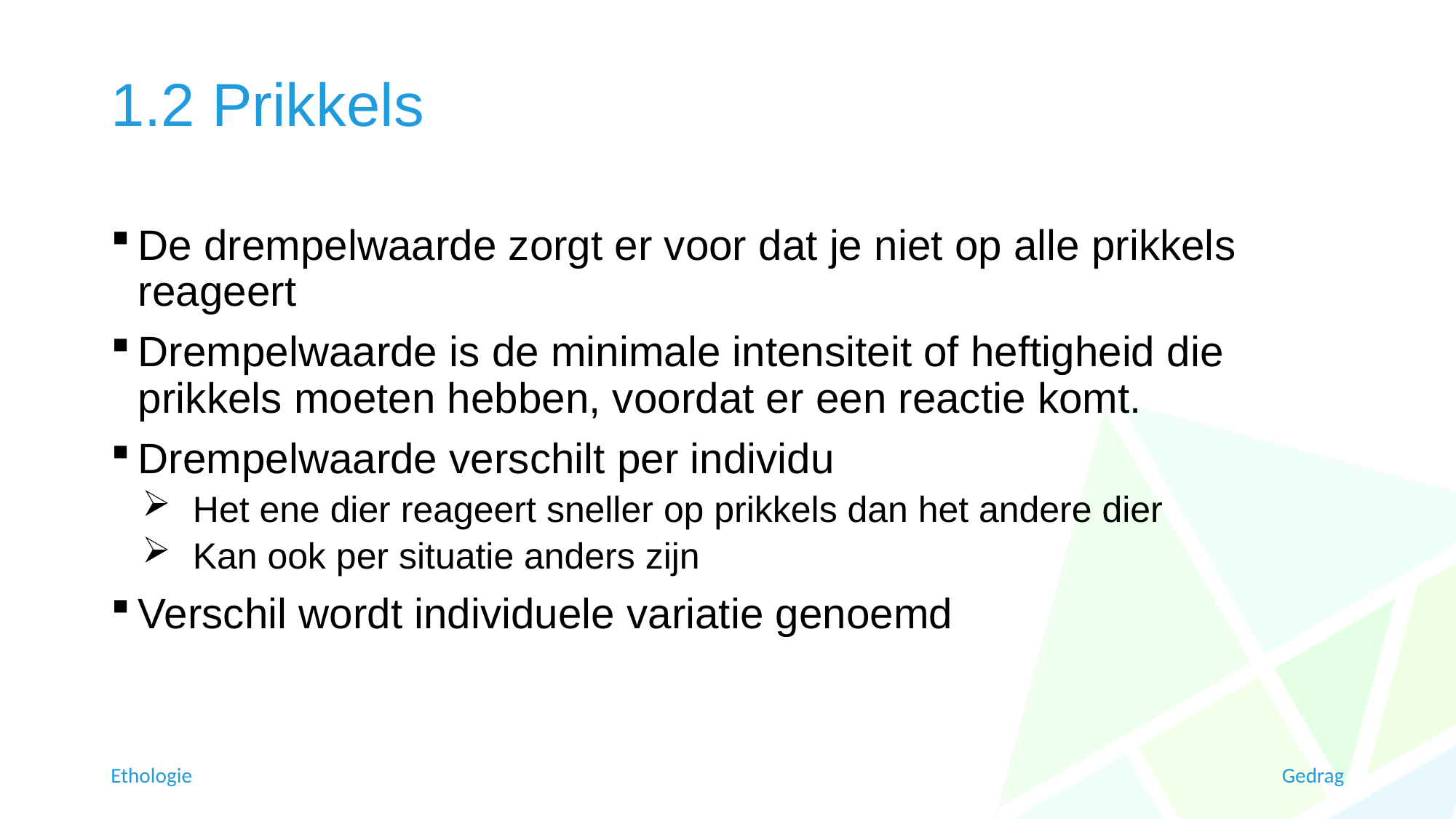

# 1.2 Prikkels
De drempelwaarde zorgt er voor dat je niet op alle prikkels reageert
Drempelwaarde is de minimale intensiteit of heftigheid die prikkels moeten hebben, voordat er een reactie komt.
Drempelwaarde verschilt per individu
Het ene dier reageert sneller op prikkels dan het andere dier
Kan ook per situatie anders zijn
Verschil wordt individuele variatie genoemd

Ethologie
Gedrag